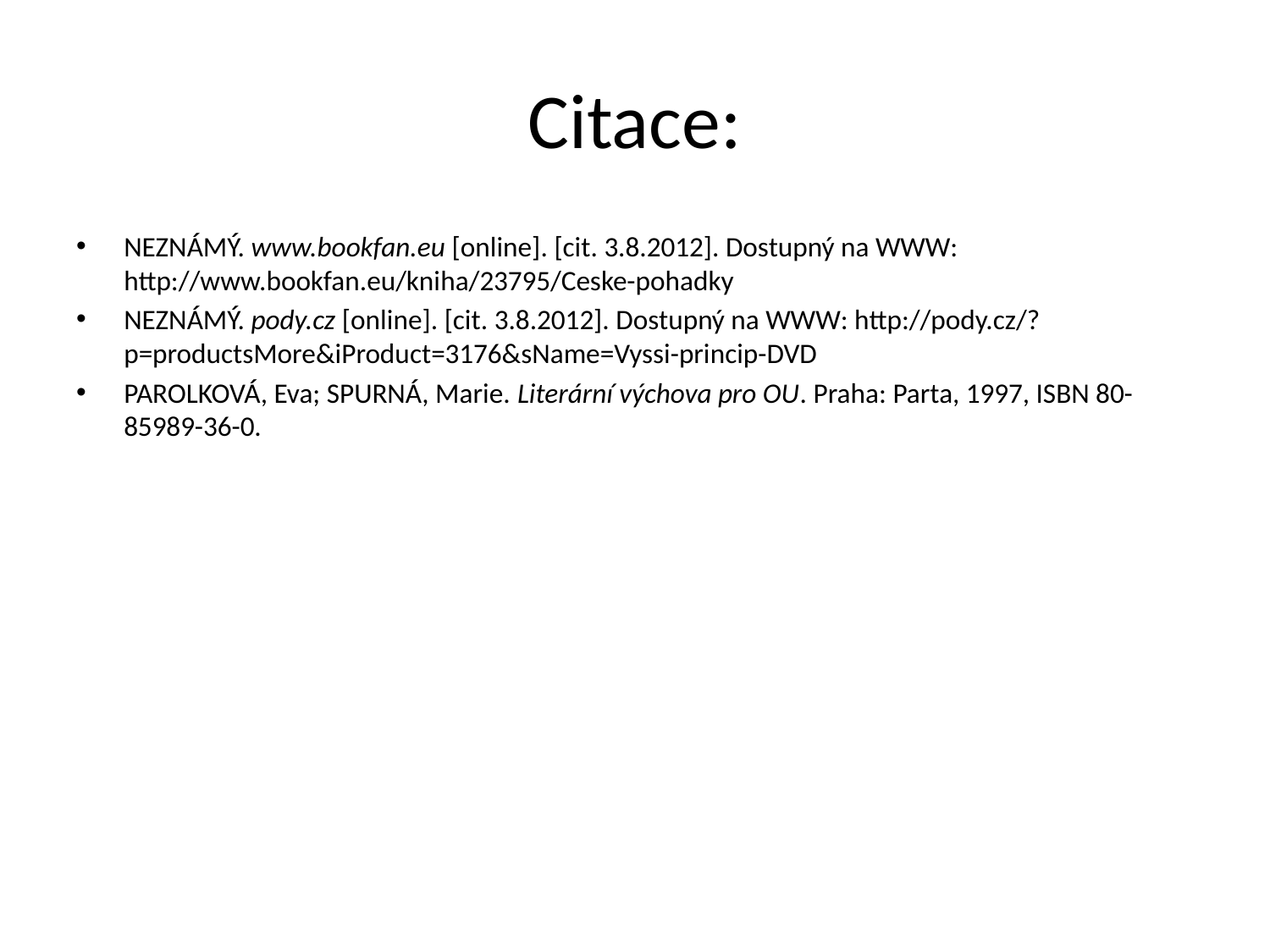

# Citace:
NEZNÁMÝ. www.bookfan.eu [online]. [cit. 3.8.2012]. Dostupný na WWW: http://www.bookfan.eu/kniha/23795/Ceske-pohadky
NEZNÁMÝ. pody.cz [online]. [cit. 3.8.2012]. Dostupný na WWW: http://pody.cz/?p=productsMore&iProduct=3176&sName=Vyssi-princip-DVD
PAROLKOVÁ, Eva; SPURNÁ, Marie. Literární výchova pro OU. Praha: Parta, 1997, ISBN 80-85989-36-0.